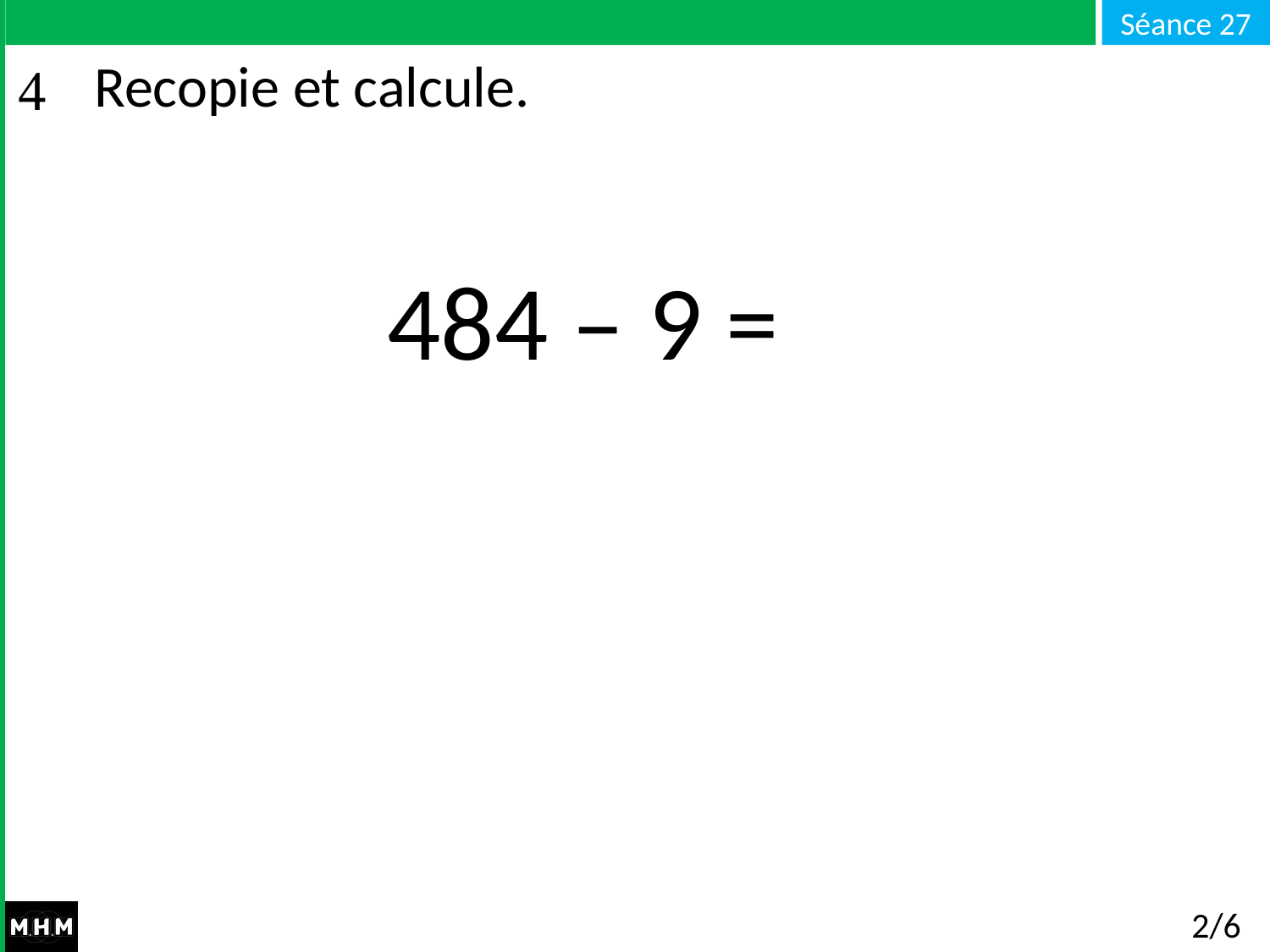

# Recopie et calcule.
484 – 9 =
2/6